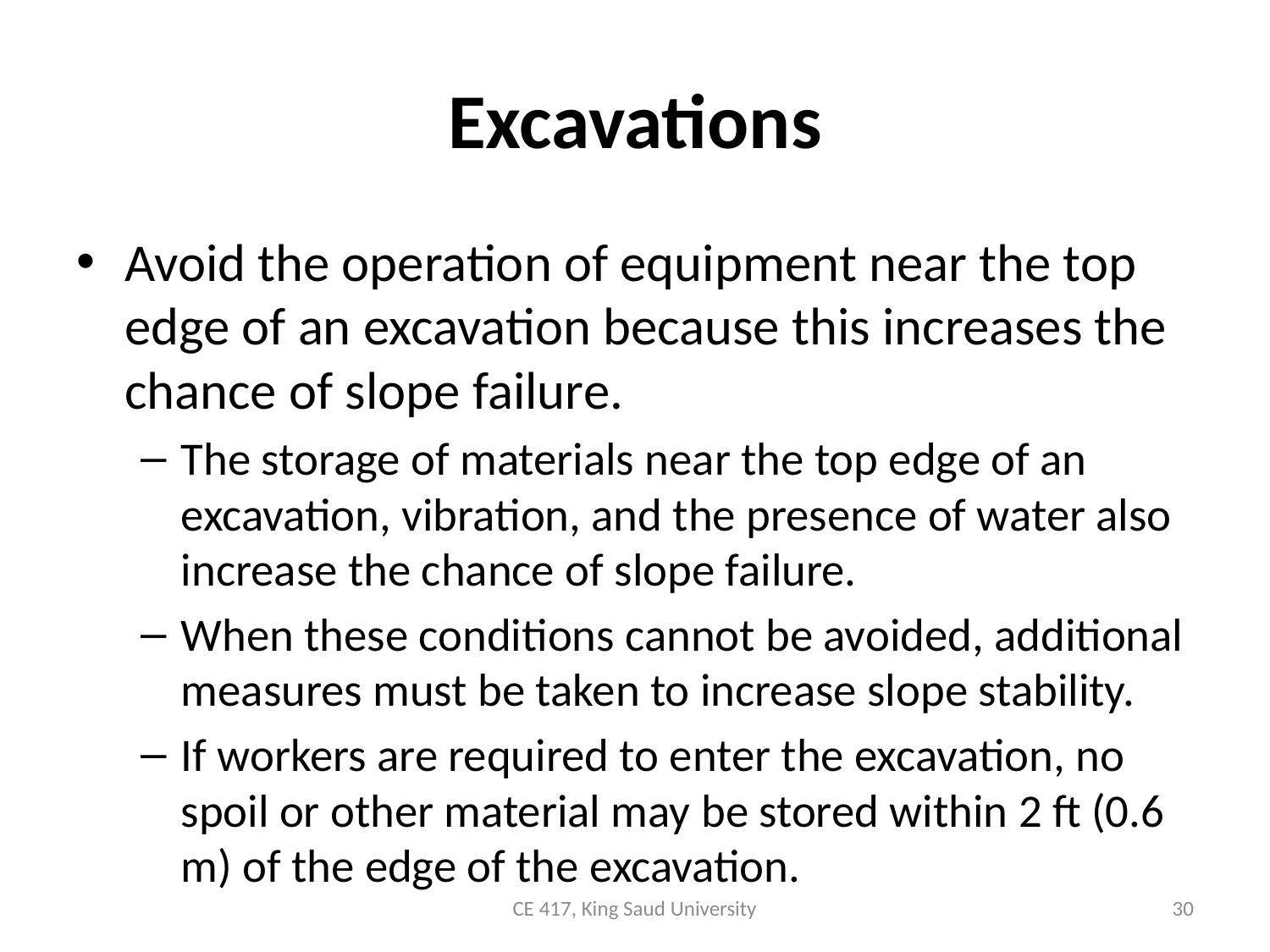

# Excavations
Avoid the operation of equipment near the top edge of an excavation because this increases the chance of slope failure.
The storage of materials near the top edge of an excavation, vibration, and the presence of water also increase the chance of slope failure.
When these conditions cannot be avoided, additional measures must be taken to increase slope stability.
If workers are required to enter the excavation, no spoil or other material may be stored within 2 ft (0.6 m) of the edge of the excavation.
CE 417, King Saud University
30